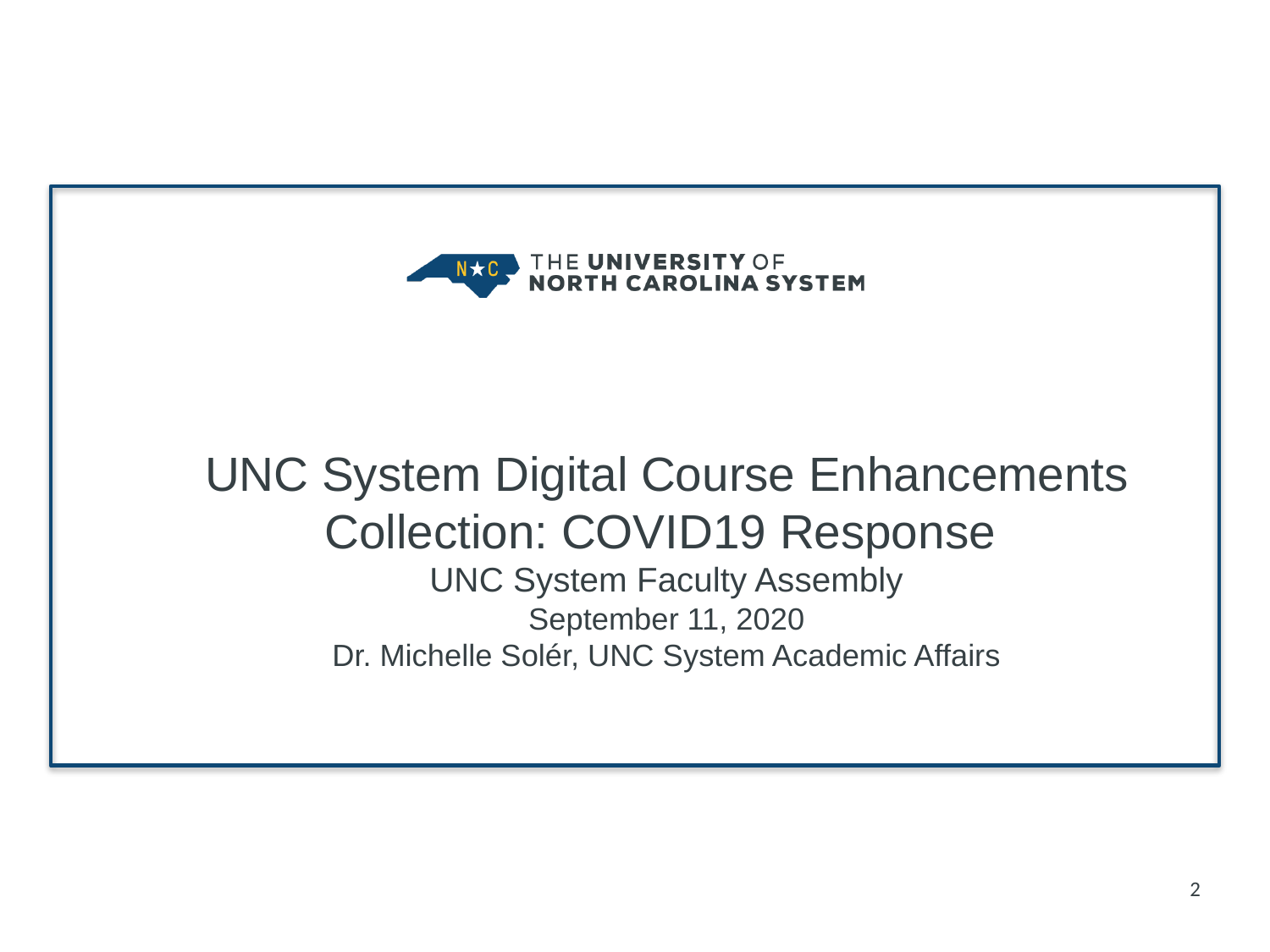

#
UNC System Digital Course Enhancements Collection: COVID19 Response
UNC System Faculty Assembly
September 11, 2020
Dr. Michelle Solér, UNC System Academic Affairs

2